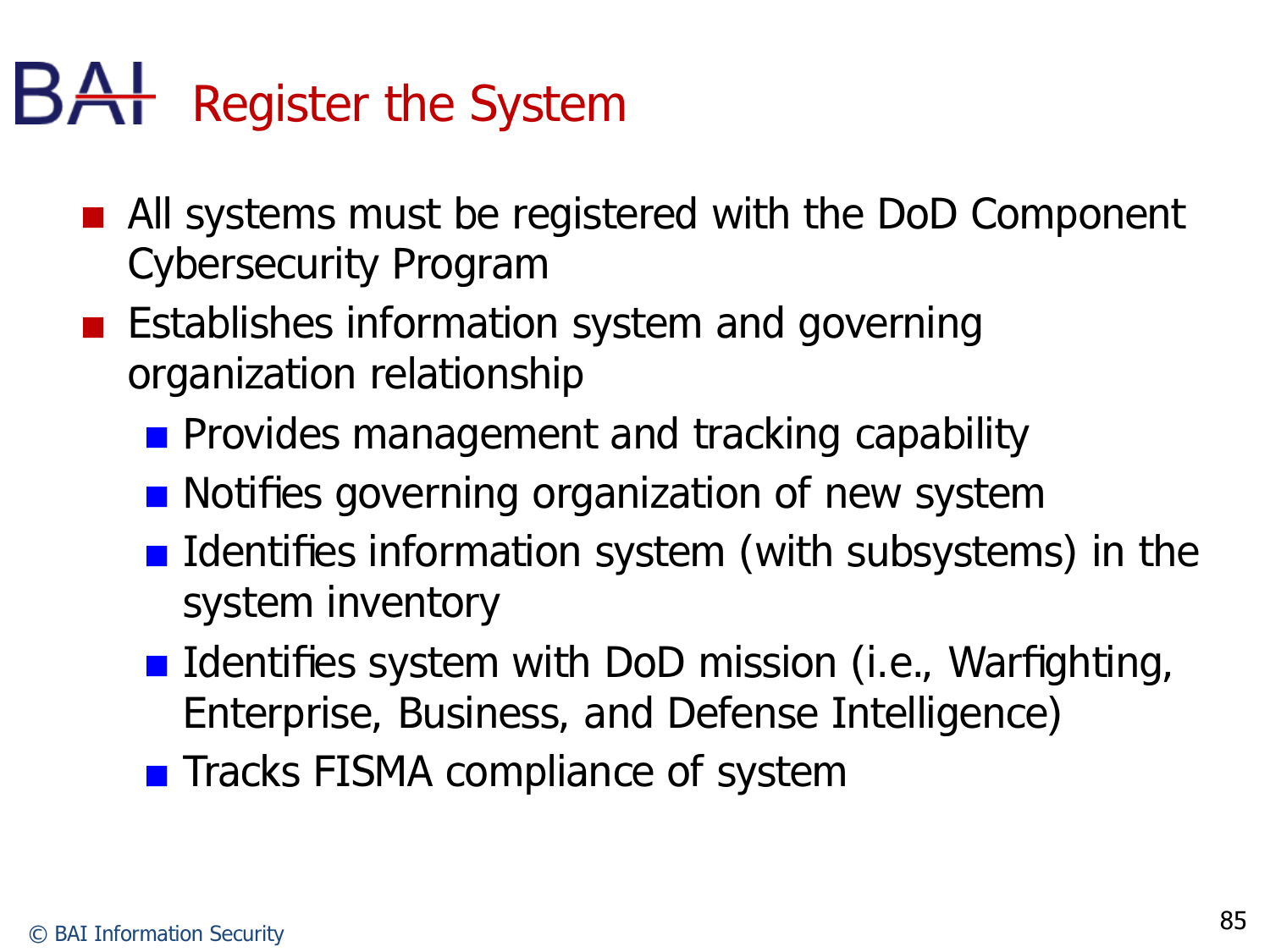

# Register the System
All systems must be registered with the DoD Component Cybersecurity Program
Establishes information system and governing organization relationship
Provides management and tracking capability
Notifies governing organization of new system
Identifies information system (with subsystems) in the system inventory
Identifies system with DoD mission (i.e., Warfighting, Enterprise, Business, and Defense Intelligence)
Tracks FISMA compliance of system